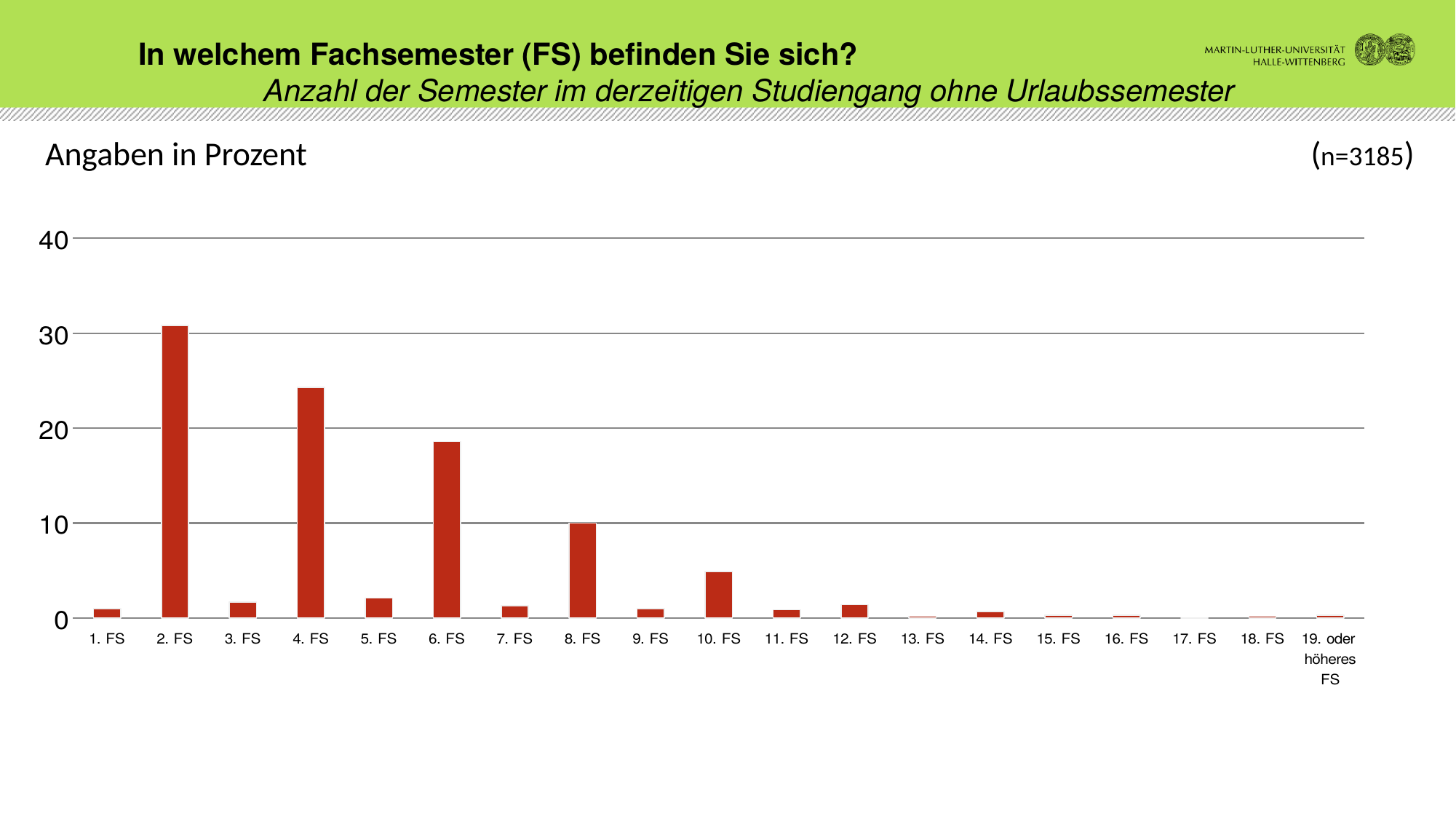

In welchem Fachsemester (FS) befinden Sie sich?
               Anzahl der Semester im derzeitigen Studiengang ohne Urlaubssemester
# Angaben in Prozent 							                                      (n=3185)

### Chart

| Category | Region 1 |
|---|---|
| 1. FS | 1.0 |
| 2. FS | 30.8 |
| 3. FS | 1.7 |
| 4. FS | 24.3 |
| 5. FS | 2.1 |
| 6. FS | 18.6 |
| 7. FS | 1.3 |
| 8. FS | 10.0 |
| 9. FS | 1.0 |
| 10. FS | 4.9 |
| 11. FS | 0.9 |
| 12. FS | 1.4 |
| 13. FS | 0.2 |
| 14. FS | 0.7 |
| 15. FS | 0.3 |
| 16. FS | 0.3 |
| 17. FS | 0.0 |
| 18. FS | 0.2 |
| 19. oder
höheres FS | 0.3 |